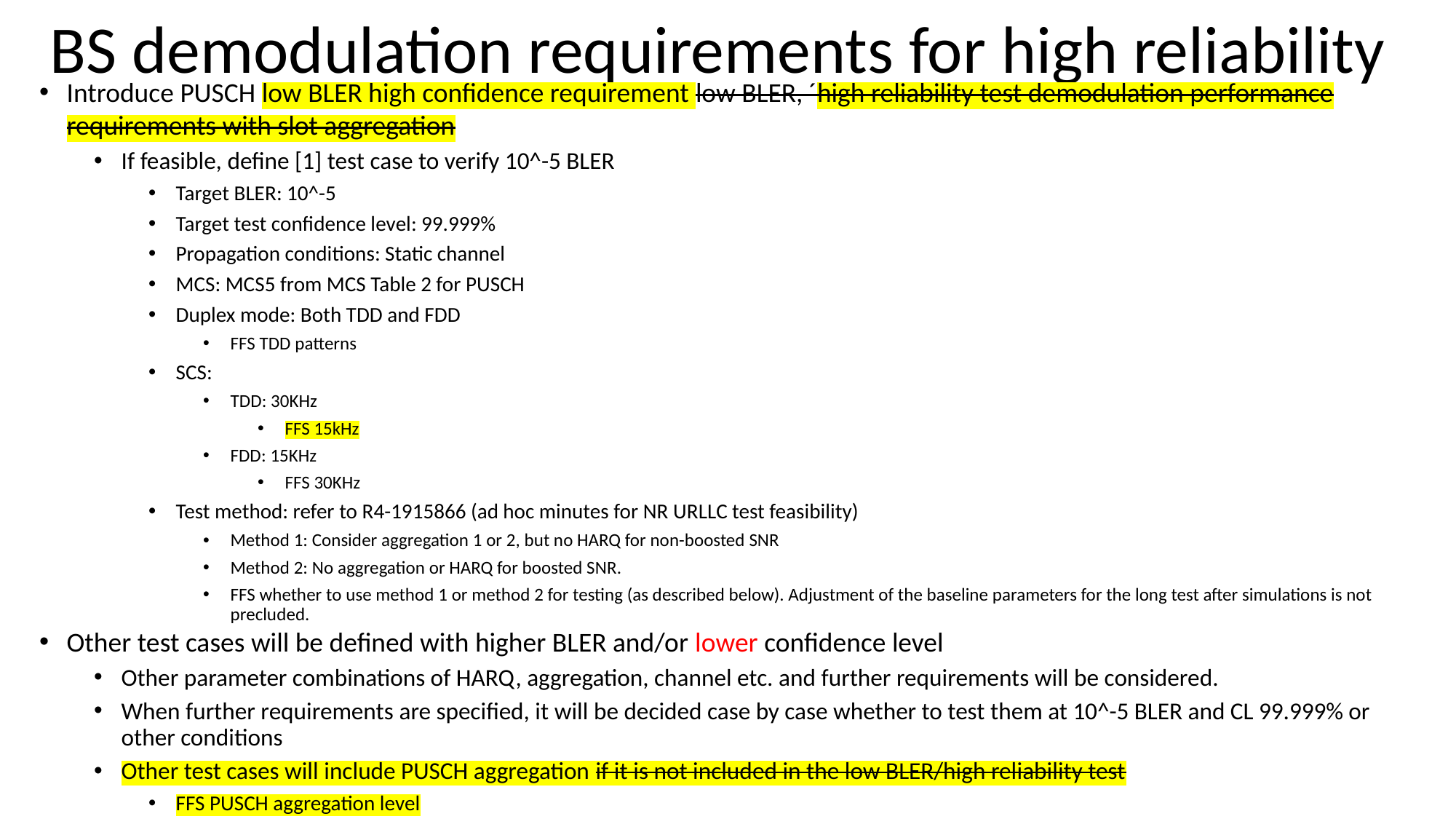

# BS demodulation requirements for high reliability
Introduce PUSCH low BLER high confidence requirement low BLER, ´high reliability test demodulation performance requirements with slot aggregation
If feasible, define [1] test case to verify 10^-5 BLER
Target BLER: 10^-5
Target test confidence level: 99.999%
Propagation conditions: Static channel
MCS: MCS5 from MCS Table 2 for PUSCH
Duplex mode: Both TDD and FDD
FFS TDD patterns
SCS:
TDD: 30KHz
FFS 15kHz
FDD: 15KHz
FFS 30KHz
Test method: refer to R4-1915866 (ad hoc minutes for NR URLLC test feasibility)
Method 1: Consider aggregation 1 or 2, but no HARQ for non-boosted SNR
Method 2: No aggregation or HARQ for boosted SNR.
FFS whether to use method 1 or method 2 for testing (as described below). Adjustment of the baseline parameters for the long test after simulations is not precluded.
Other test cases will be defined with higher BLER and/or lower confidence level
Other parameter combinations of HARQ, aggregation, channel etc. and further requirements will be considered.
When further requirements are specified, it will be decided case by case whether to test them at 10^-5 BLER and CL 99.999% or other conditions
Other test cases will include PUSCH aggregation if it is not included in the low BLER/high reliability test
FFS PUSCH aggregation level